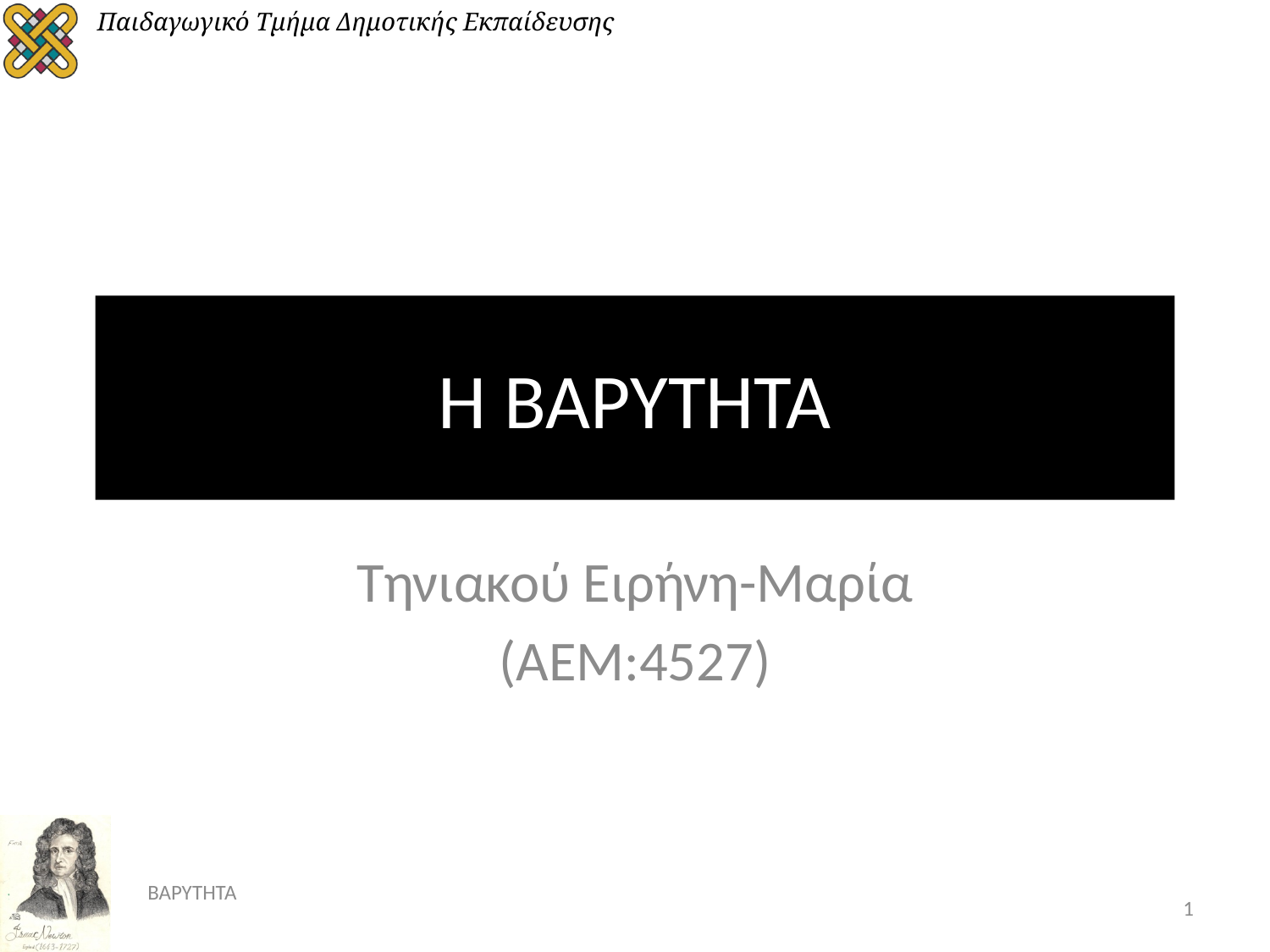

# Η ΒΑΡΥΤΗΤΑ
Τηνιακού Ειρήνη-Μαρία
(ΑΕΜ:4527)
ΒΑΡΥΤΗΤΑ
1